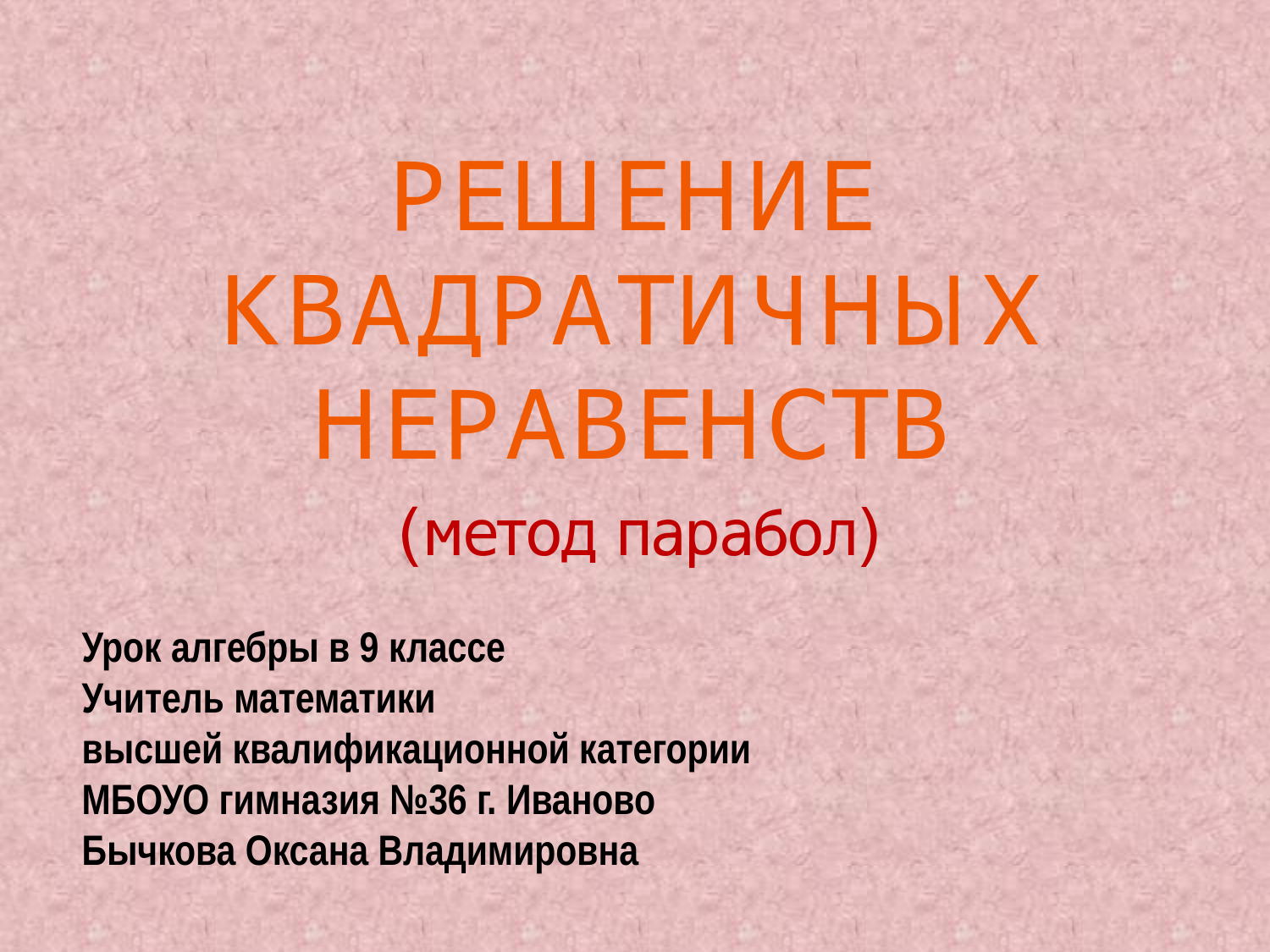

Решение квадратичных неравенств
(метод парабол)
Урок алгебры в 9 классе
Учитель математики
высшей квалификационной категории
МБОУО гимназия №36 г. Иваново
Бычкова Оксана Владимировна